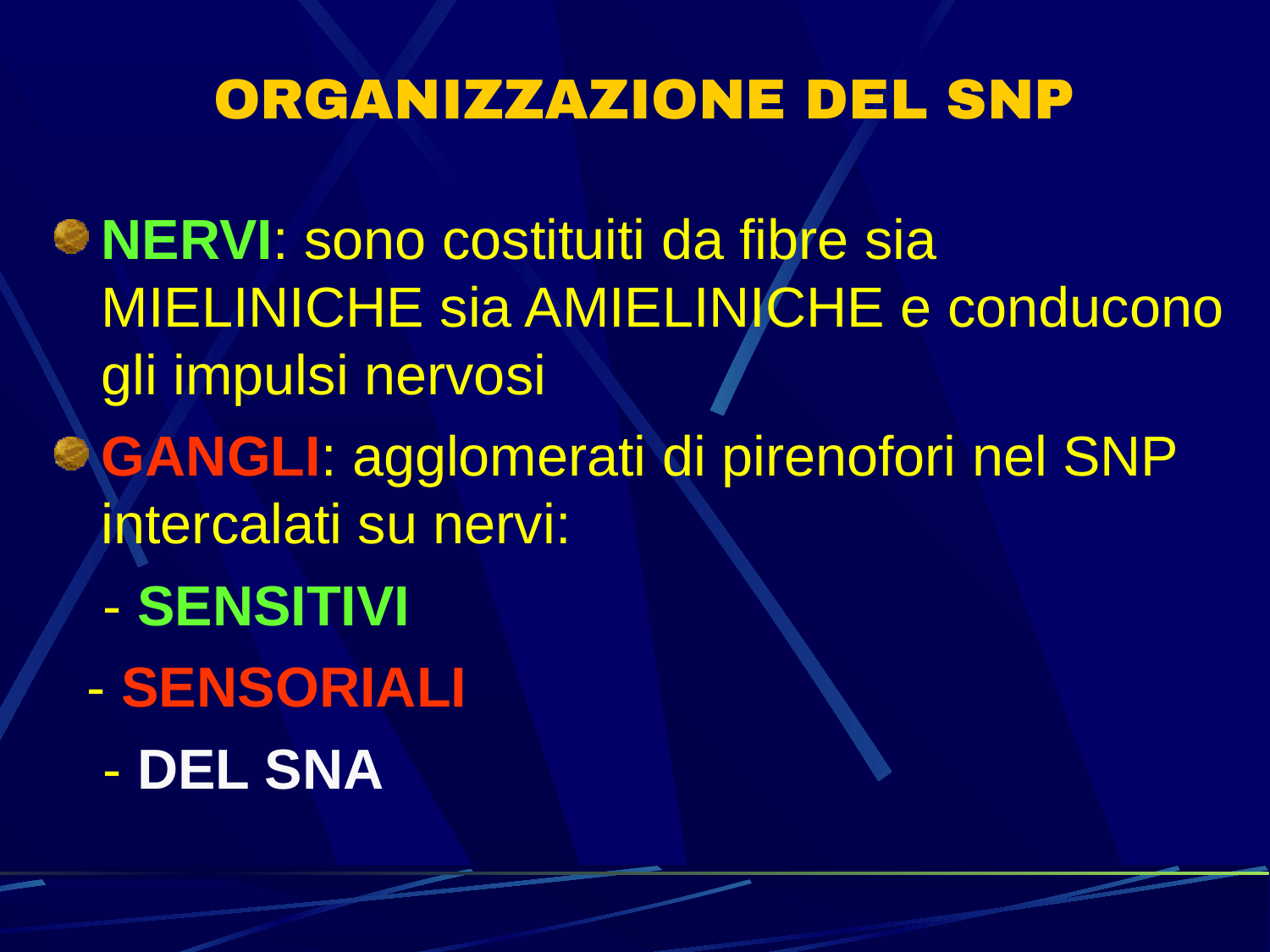

ORGANIZZAZIONE DEL SNP
NERVI: sono costituiti da fibre sia MIELINICHE sia AMIELINICHE e conducono gli impulsi nervosi
GANGLI: agglomerati di pirenofori nel SNP intercalati su nervi:
   - SENSITIVI
  - SENSORIALI
   - DEL SNA